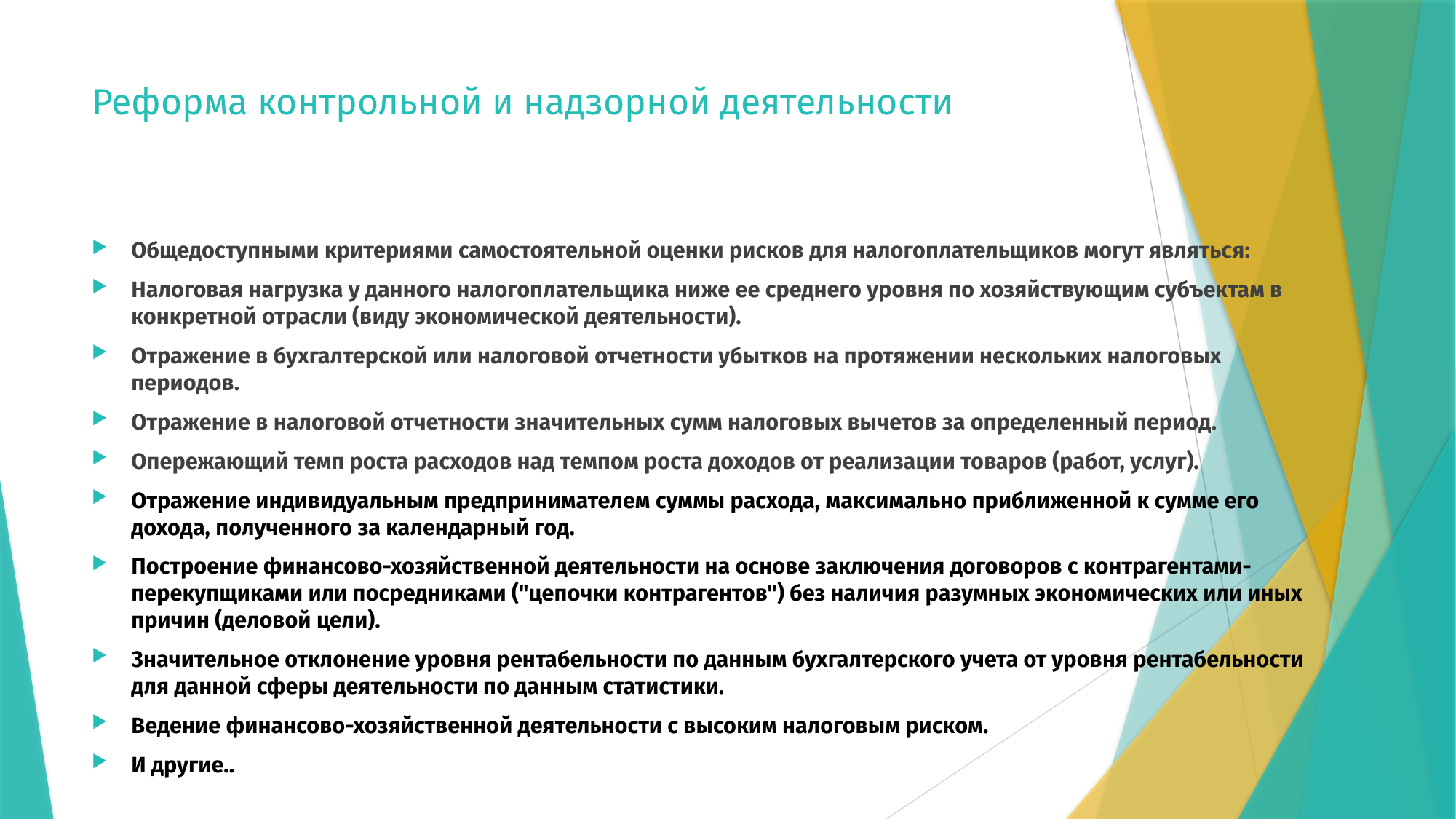

# Реформа контрольной и надзорной деятельности
Общедоступными критериями самостоятельной оценки рисков для налогоплательщиков могут являться:
Налоговая нагрузка у данного налогоплательщика ниже ее среднего уровня по хозяйствующим субъектам в конкретной отрасли (виду экономической деятельности).
Отражение в бухгалтерской или налоговой отчетности убытков на протяжении нескольких налоговых периодов.
Отражение в налоговой отчетности значительных сумм налоговых вычетов за определенный период.
Опережающий темп роста расходов над темпом роста доходов от реализации товаров (работ, услуг).
Отражение индивидуальным предпринимателем суммы расхода, максимально приближенной к сумме его дохода, полученного за календарный год.
Построение финансово-хозяйственной деятельности на основе заключения договоров с контрагентами-перекупщиками или посредниками ("цепочки контрагентов") без наличия разумных экономических или иных причин (деловой цели).
Значительное отклонение уровня рентабельности по данным бухгалтерского учета от уровня рентабельности для данной сферы деятельности по данным статистики.
Ведение финансово-хозяйственной деятельности с высоким налоговым риском.
И другие..